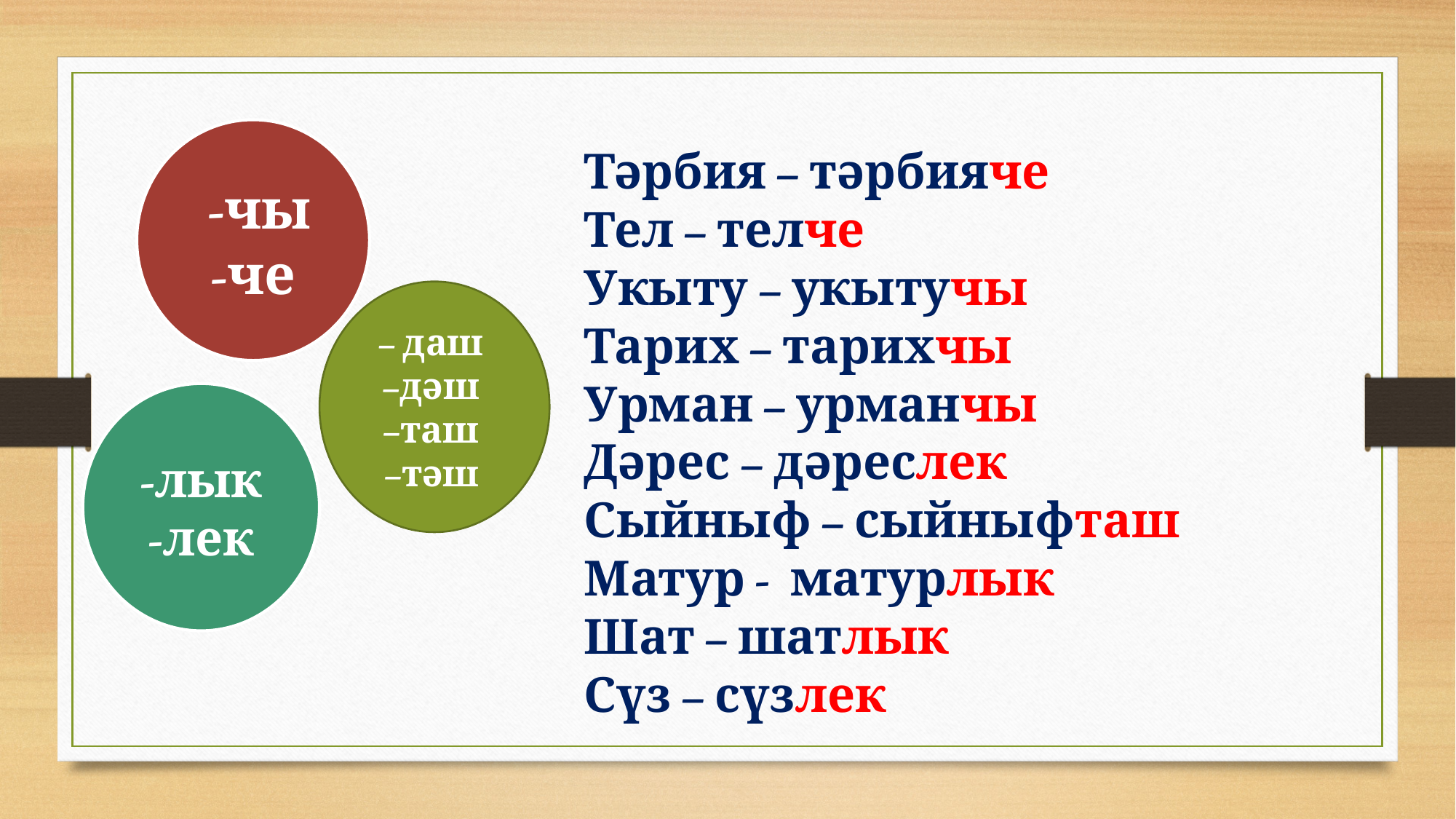

-чы
-че
Тәрбия – тәрбияче
Тел – телче
Укыту – укытучы
Тарих – тарихчы
Урман – урманчы
Дәрес – дәреслек
Сыйныф – сыйныфташ
Матур -  матурлык
Шат – шатлык
Сүз – сүзлек

– даш
–дәш
–таш
–тәш
-лык -лек